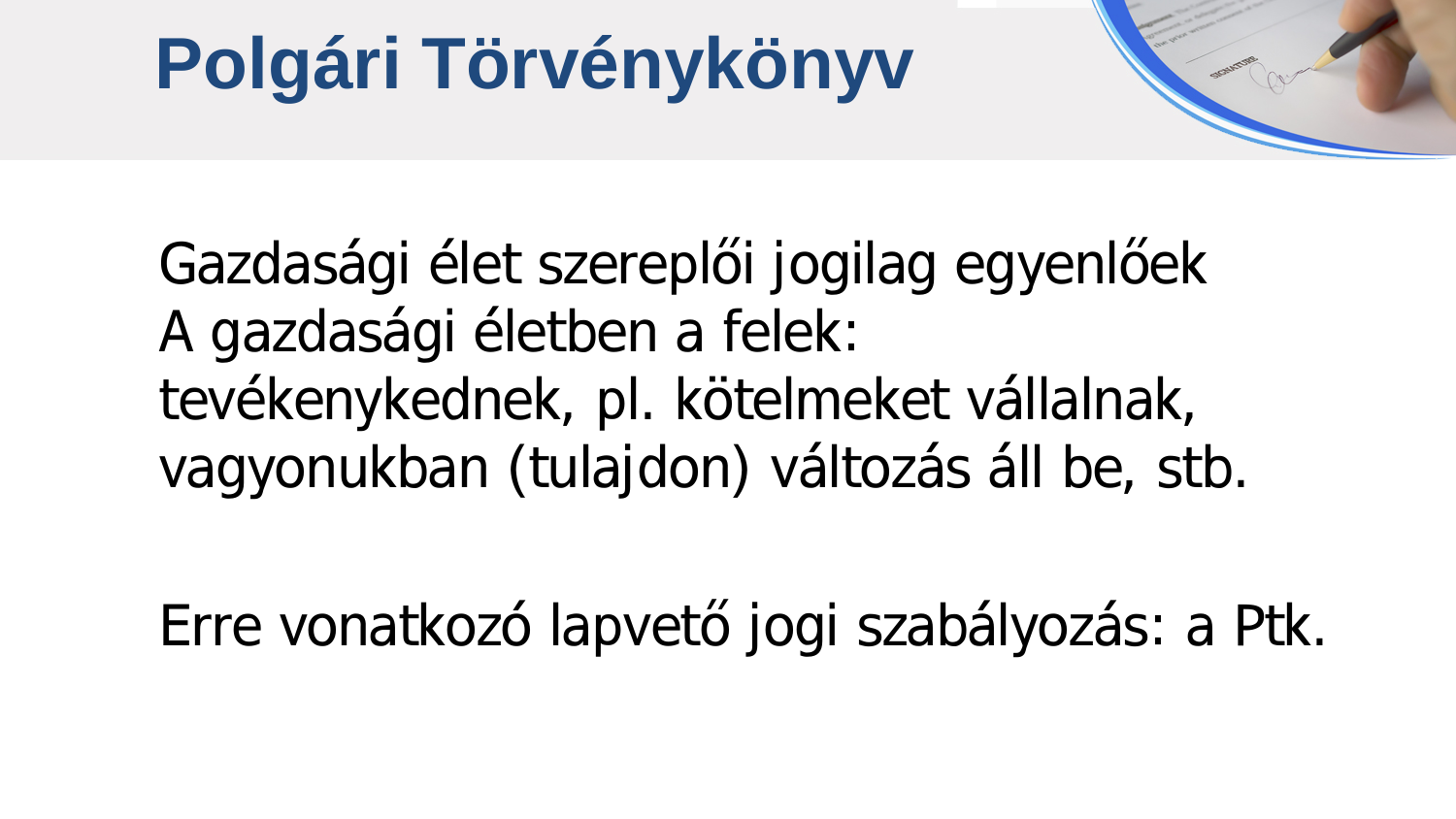

Polgári Törvénykönyv
	Gazdasági élet szereplői jogilag egyenlőek
	A gazdasági életben a felek:
	tevékenykednek, pl. kötelmeket vállalnak,
	vagyonukban (tulajdon) változás áll be, stb.

	Erre vonatkozó lapvető jogi szabályozás: a Ptk.